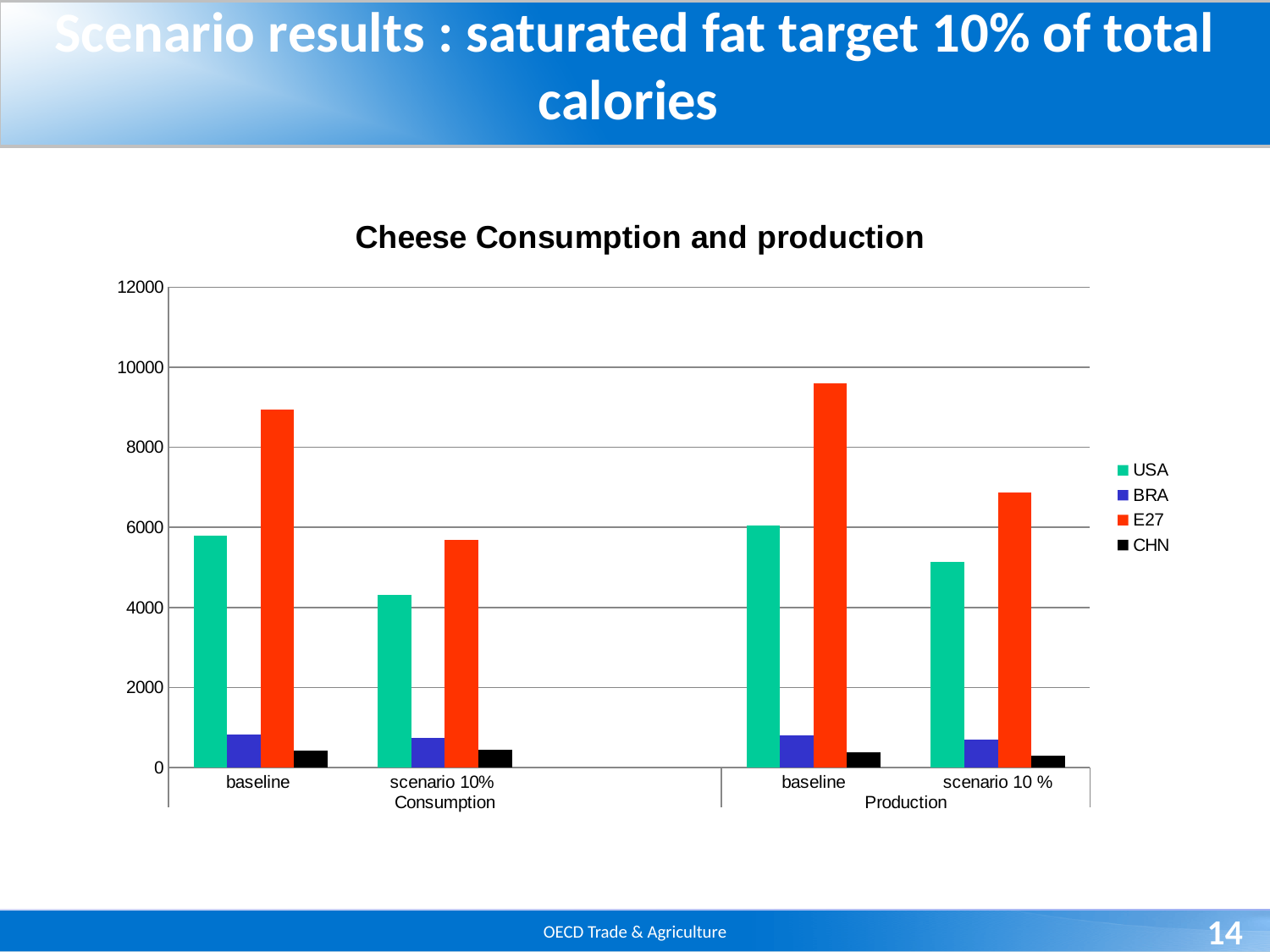

# Scenario results : saturated fat target 10% of total calories

### Chart: Cheese Consumption and production

| Category | USA | BRA | E27 | CHN |
|---|---|---|---|---|
| baseline  | 5796.479309220768 | 823.031233279529 | 8935.073428956173 | 432.8497024343951 |
| scenario 10%  | 4309.499991016231 | 743.8805969942738 | 5690.66301571435 | 451.88232690395205 |
|  | None | None | None | None |
| baseline | 6041.2646838851515 | 801.6010953569722 | 9588.350318387185 | 373.2490824297332 |
| scenario 10 % | 5127.213196885712 | 690.7197731122423 | 6872.404847770008 | 298.5369711276779 |